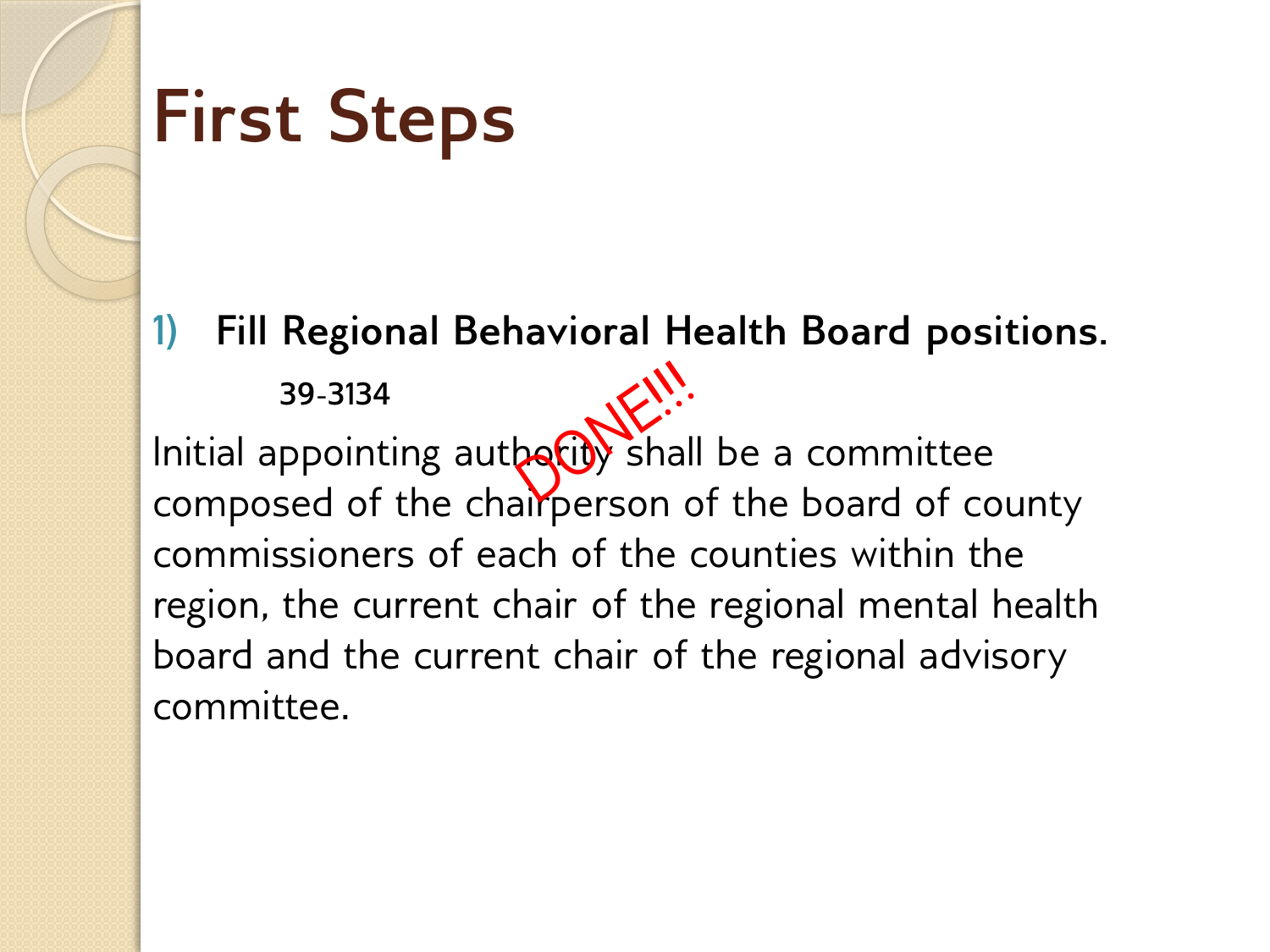

# First Steps
Fill Regional Behavioral Health Board positions.
	39-3134
Initial appointing authority shall be a committee composed of the chairperson of the board of county commissioners of each of the counties within the region, the current chair of the regional mental health board and the current chair of the regional advisory committee.

DONE!!!